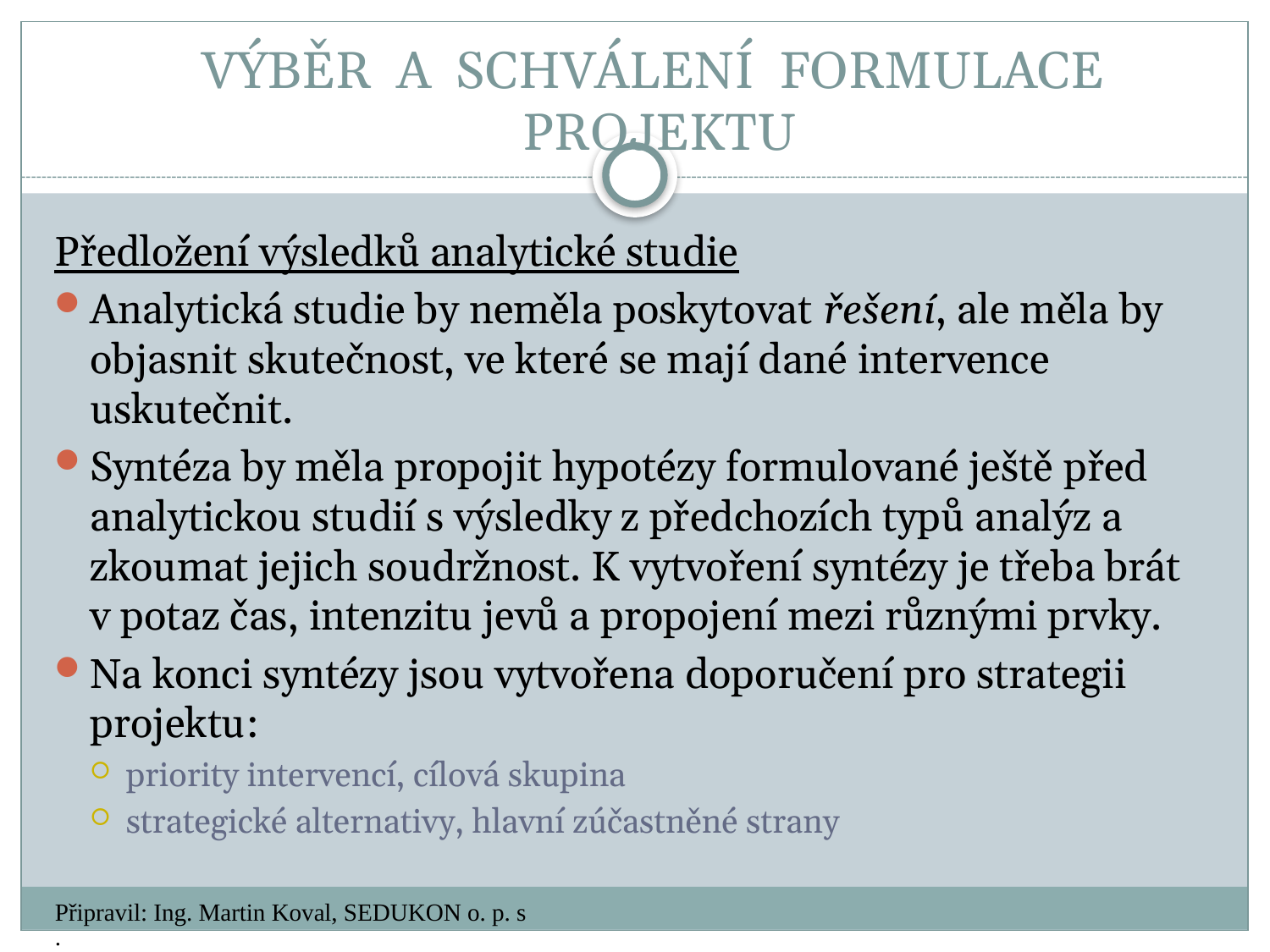

# VÝBĚR  A  SCHVÁLENÍ  FORMULACE  PROJEKTU
Předložení výsledků analytické studie
Analytická studie by neměla poskytovat řešení, ale měla by objasnit skutečnost, ve které se mají dané intervence uskutečnit.
Syntéza by měla propojit hypotézy formulované ještě před analytickou studií s výsledky z předchozích typů analýz a zkoumat jejich soudržnost. K vytvoření syntézy je třeba brát v potaz čas, intenzitu jevů a propojení mezi různými prvky.
Na konci syntézy jsou vytvořena doporučení pro strategii projektu:
priority intervencí, cílová skupina
strategické alternativy, hlavní zúčastněné strany

Připravil: Ing. Martin Koval, SEDUKON o. p. s.